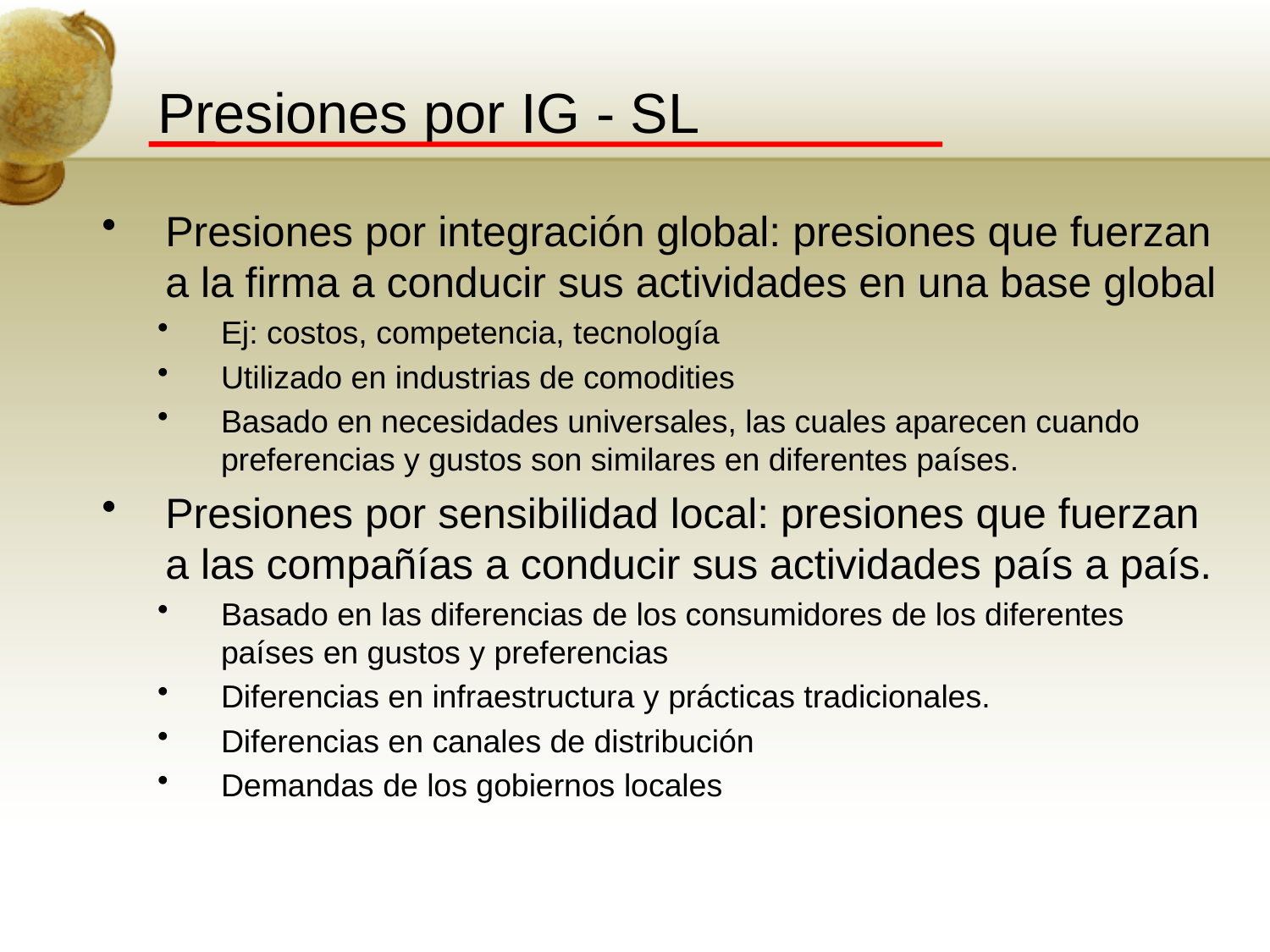

# Presiones por IG - SL

Presiones por integración global: presiones que fuerzan a la firma a conducir sus actividades en una base global
Ej: costos, competencia, tecnología
Utilizado en industrias de comodities
Basado en necesidades universales, las cuales aparecen cuando preferencias y gustos son similares en diferentes países.
Presiones por sensibilidad local: presiones que fuerzan a las compañías a conducir sus actividades país a país.
Basado en las diferencias de los consumidores de los diferentes países en gustos y preferencias
Diferencias en infraestructura y prácticas tradicionales.
Diferencias en canales de distribución
Demandas de los gobiernos locales